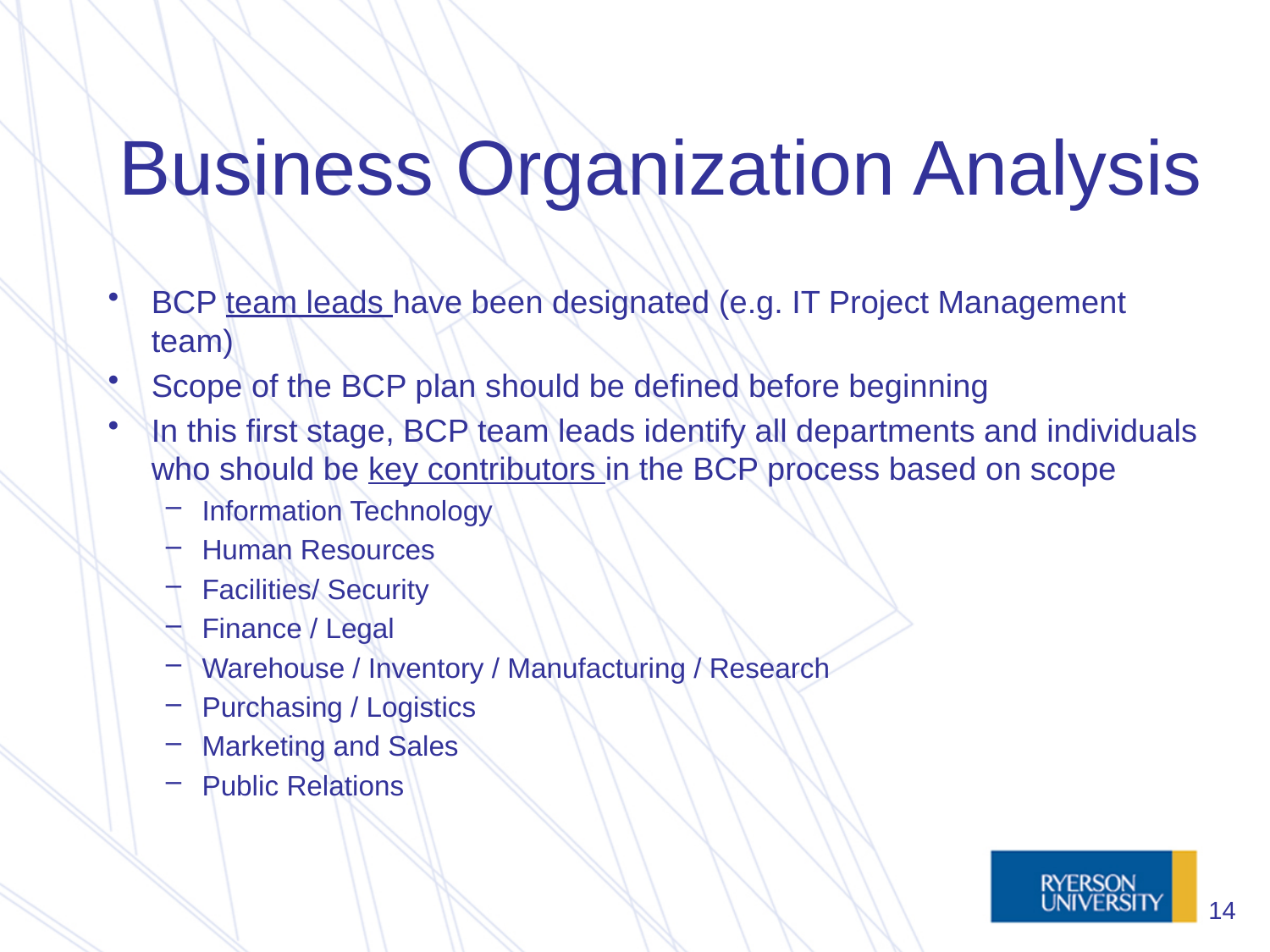

# Business Organization Analysis
BCP team leads have been designated (e.g. IT Project Management team)
Scope of the BCP plan should be defined before beginning
In this first stage, BCP team leads identify all departments and individuals who should be key contributors in the BCP process based on scope
Information Technology
Human Resources
Facilities/ Security
Finance / Legal
Warehouse / Inventory / Manufacturing / Research
Purchasing / Logistics
Marketing and Sales
Public Relations

14